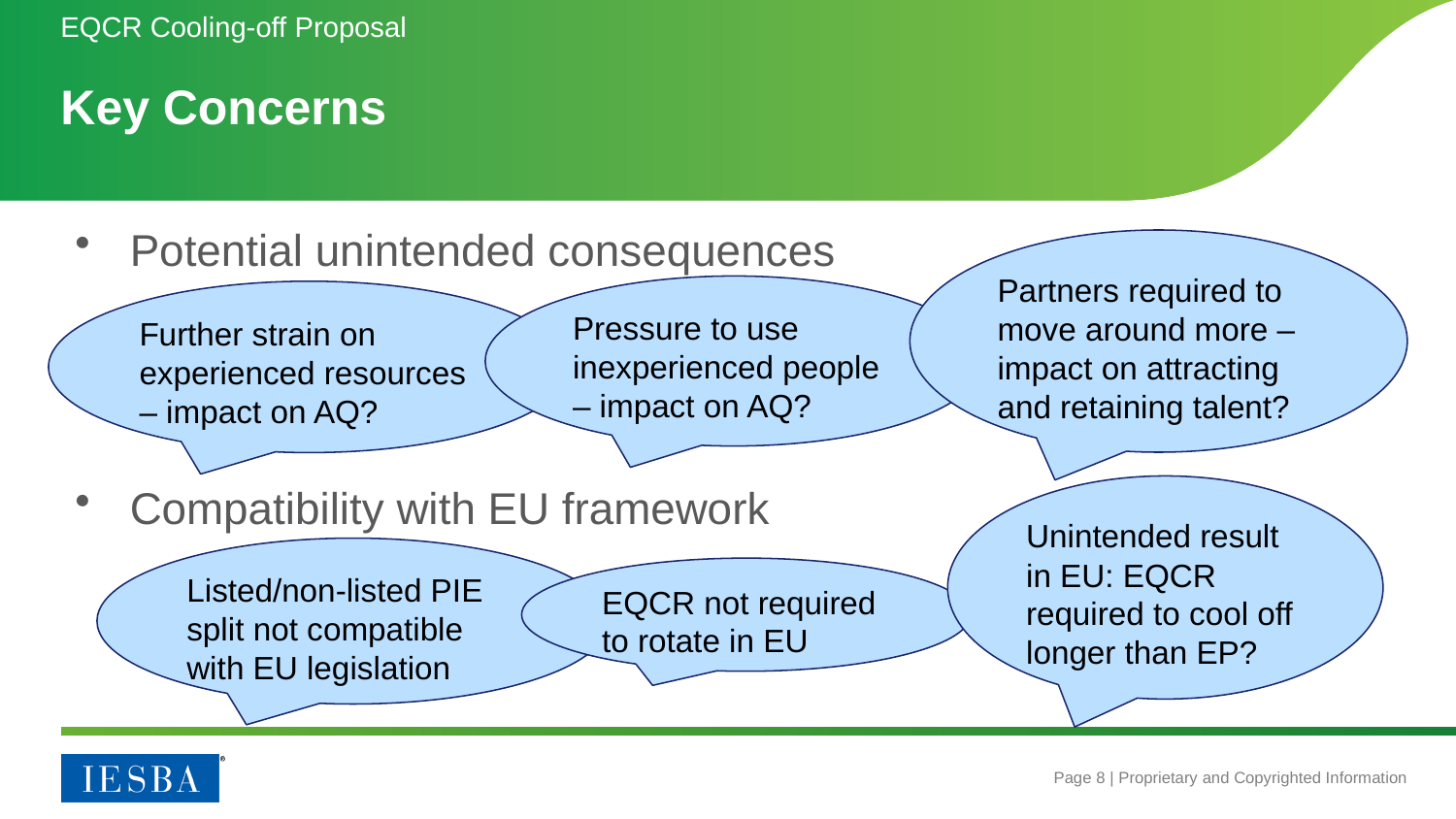

EQCR Cooling-off Proposal

# Key Concerns
Potential unintended consequences

Compatibility with EU framework

Partners required to move around more –impact on attracting and retaining talent?
Pressure to use inexperienced people – impact on AQ?
Further strain on experienced resources – impact on AQ?
Unintended result in EU: EQCR required to cool off longer than EP?
Listed/non-listed PIE split not compatible with EU legislation
EQCR not required to rotate in EU